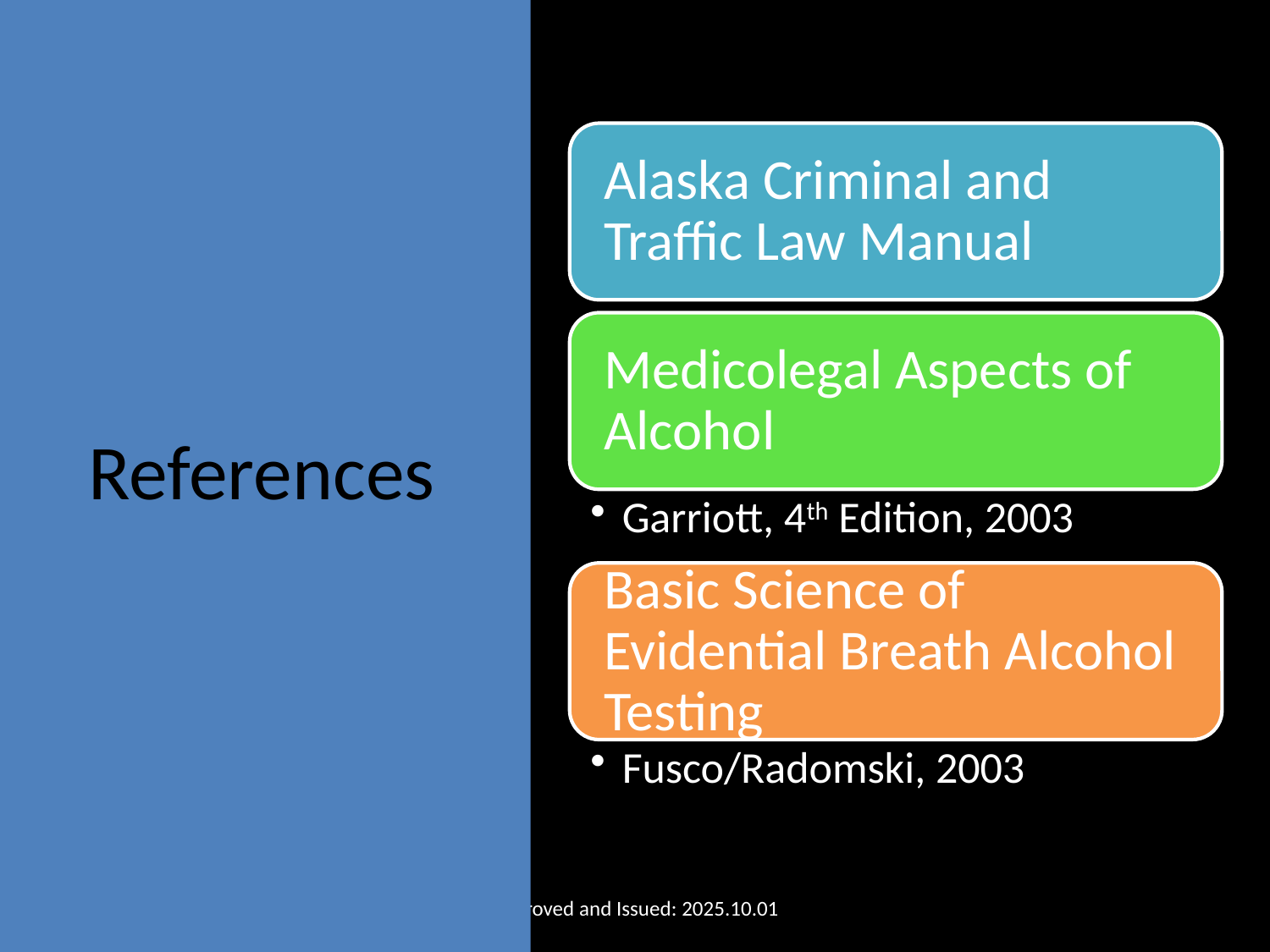

# References
Alaska Criminal and Traffic Law Manual
Medicolegal Aspects of Alcohol
Garriott, 4th Edition, 2003
Basic Science of Evidential Breath Alcohol Testing
Fusco/Radomski, 2003
Approved and Issued: 2025.10.01